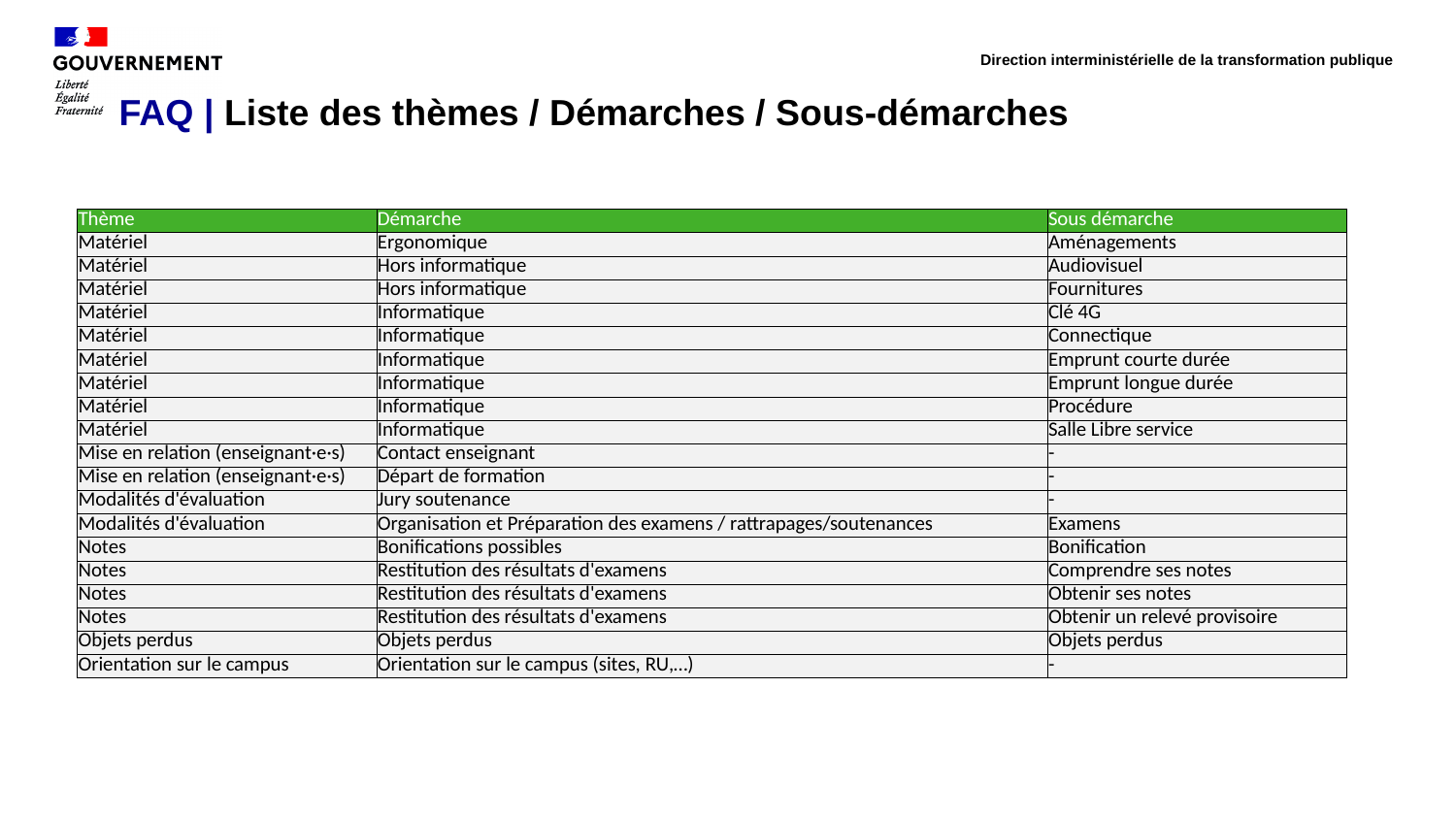

Direction interministérielle de la transformation publique
FAQ | Liste des thèmes / Démarches / Sous-démarches
| Thème | Démarche | Sous démarche |
| --- | --- | --- |
| Matériel | Ergonomique | Aménagements |
| Matériel | Hors informatique | Audiovisuel |
| Matériel | Hors informatique | Fournitures |
| Matériel | Informatique | Clé 4G |
| Matériel | Informatique | Connectique |
| Matériel | Informatique | Emprunt courte durée |
| Matériel | Informatique | Emprunt longue durée |
| Matériel | Informatique | Procédure |
| Matériel | Informatique | Salle Libre service |
| Mise en relation (enseignant·e·s) | Contact enseignant | - |
| Mise en relation (enseignant·e·s) | Départ de formation | - |
| Modalités d'évaluation | Jury soutenance | - |
| Modalités d'évaluation | Organisation et Préparation des examens / rattrapages/soutenances | Examens |
| Notes | Bonifications possibles | Bonification |
| Notes | Restitution des résultats d'examens | Comprendre ses notes |
| Notes | Restitution des résultats d'examens | Obtenir ses notes |
| Notes | Restitution des résultats d'examens | Obtenir un relevé provisoire |
| Objets perdus | Objets perdus | Objets perdus |
| Orientation sur le campus | Orientation sur le campus (sites, RU,…) | - |